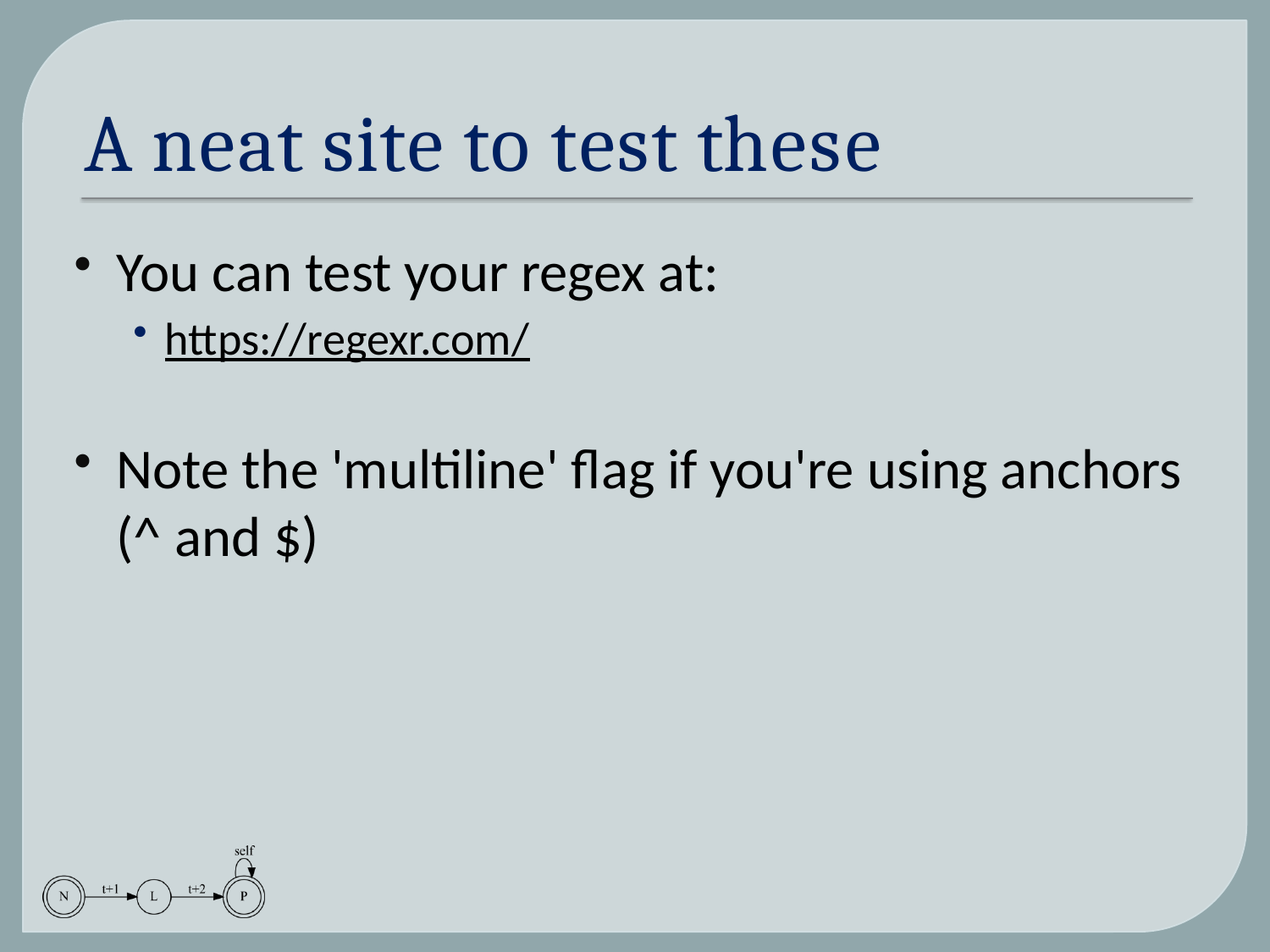

# A neat site to test these
You can test your regex at:
https://regexr.com/

Note the 'multiline' flag if you're using anchors (^ and $)